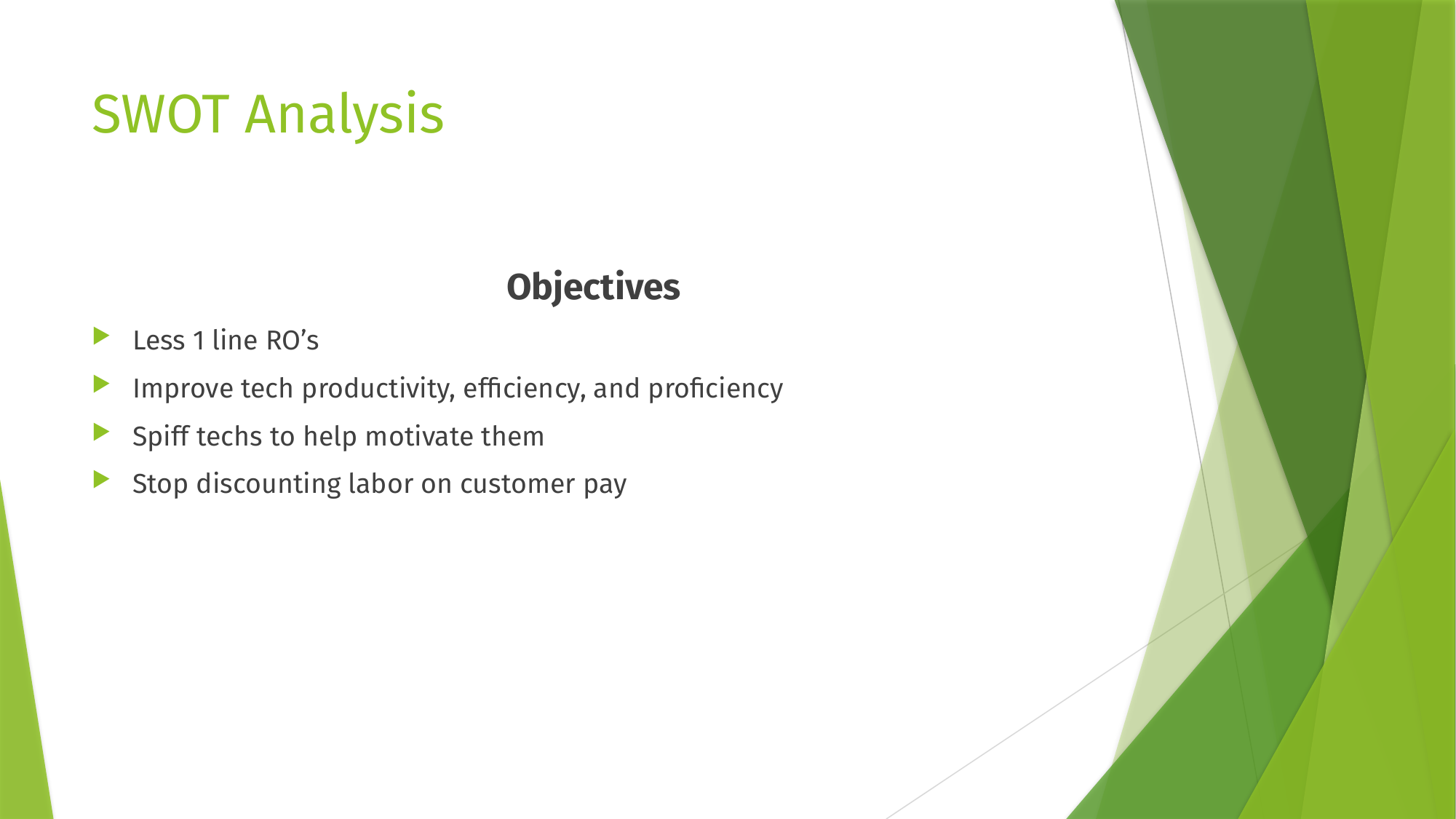

# SWOT Analysis
Objectives
Less 1 line RO’s
Improve tech productivity, efficiency, and proficiency
Spiff techs to help motivate them
Stop discounting labor on customer pay